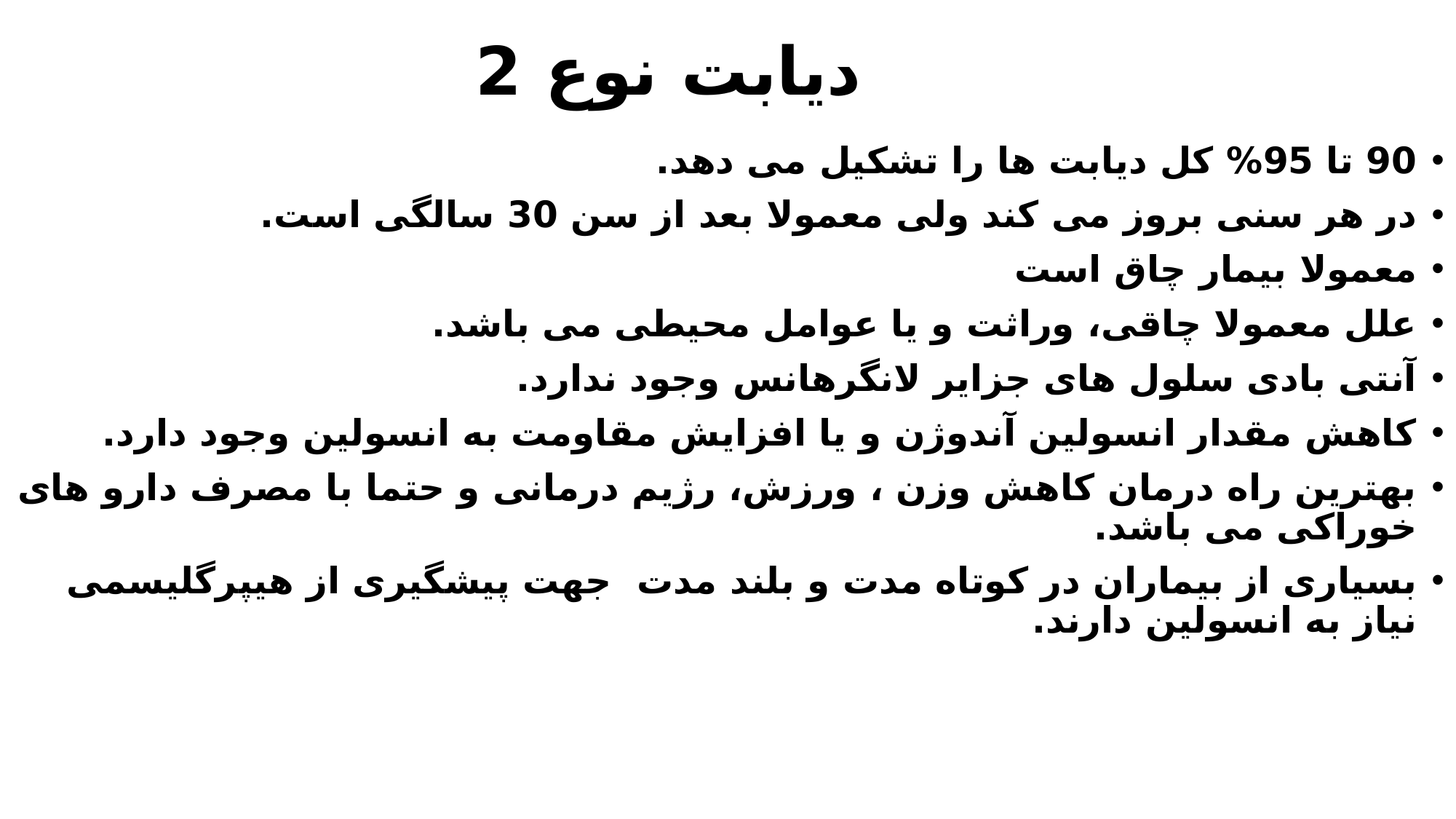

# دیابت نوع 2
90 تا 95% کل دیابت ها را تشکیل می دهد.
در هر سنی بروز می کند ولی معمولا بعد از سن 30 سالگی است.
معمولا بیمار چاق است
علل معمولا چاقی، وراثت و یا عوامل محیطی می باشد.
آنتی بادی سلول های جزایر لانگرهانس وجود ندارد.
کاهش مقدار انسولین آندوژن و یا افزایش مقاومت به انسولین وجود دارد.
بهترین راه درمان کاهش وزن ، ورزش، رژیم درمانی و حتما با مصرف دارو های خوراکی می باشد.
بسیاری از بیماران در کوتاه مدت و بلند مدت  جهت پیشگیری از هیپرگلیسمی  نیاز به انسولین دارند.